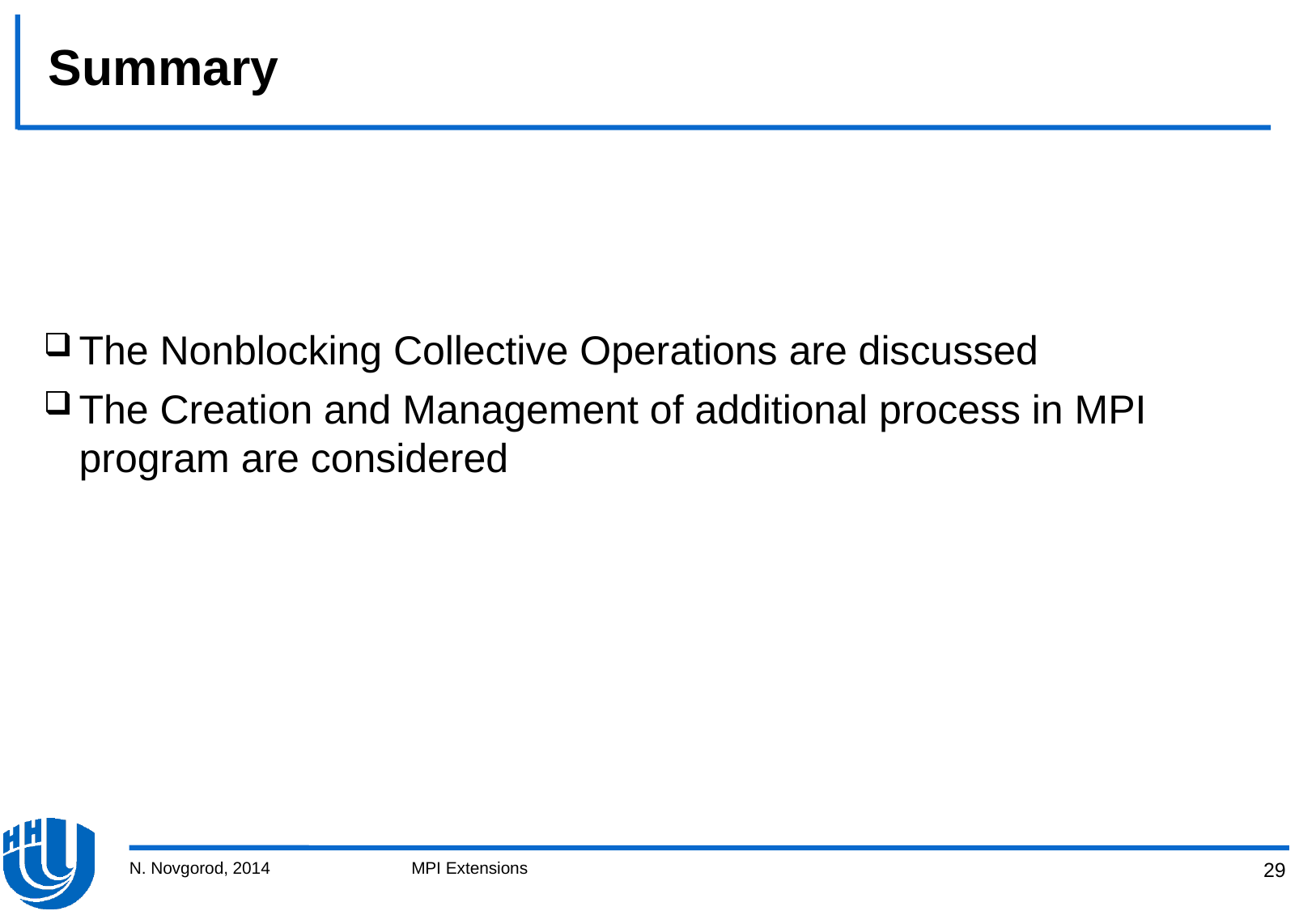

# Summary

The Nonblocking Collective Operations are discussed
The Creation and Management of additional process in MPI program are considered

N. Novgorod, 2014
MPI Extensions
29